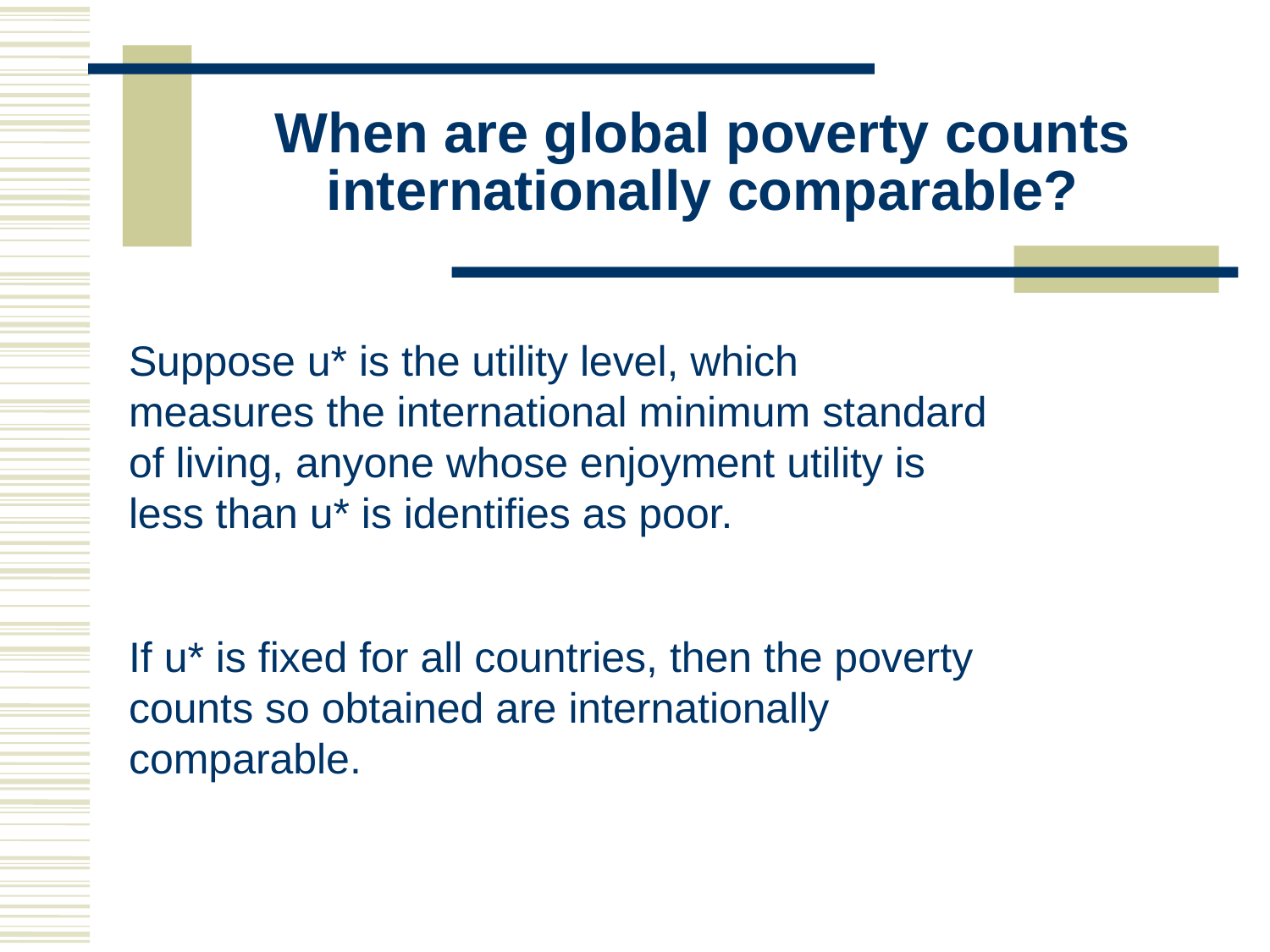

# When are global poverty counts internationally comparable?
Suppose u* is the utility level, which measures the international minimum standard of living, anyone whose enjoyment utility is less than u* is identifies as poor.

If u* is fixed for all countries, then the poverty counts so obtained are internationally comparable.